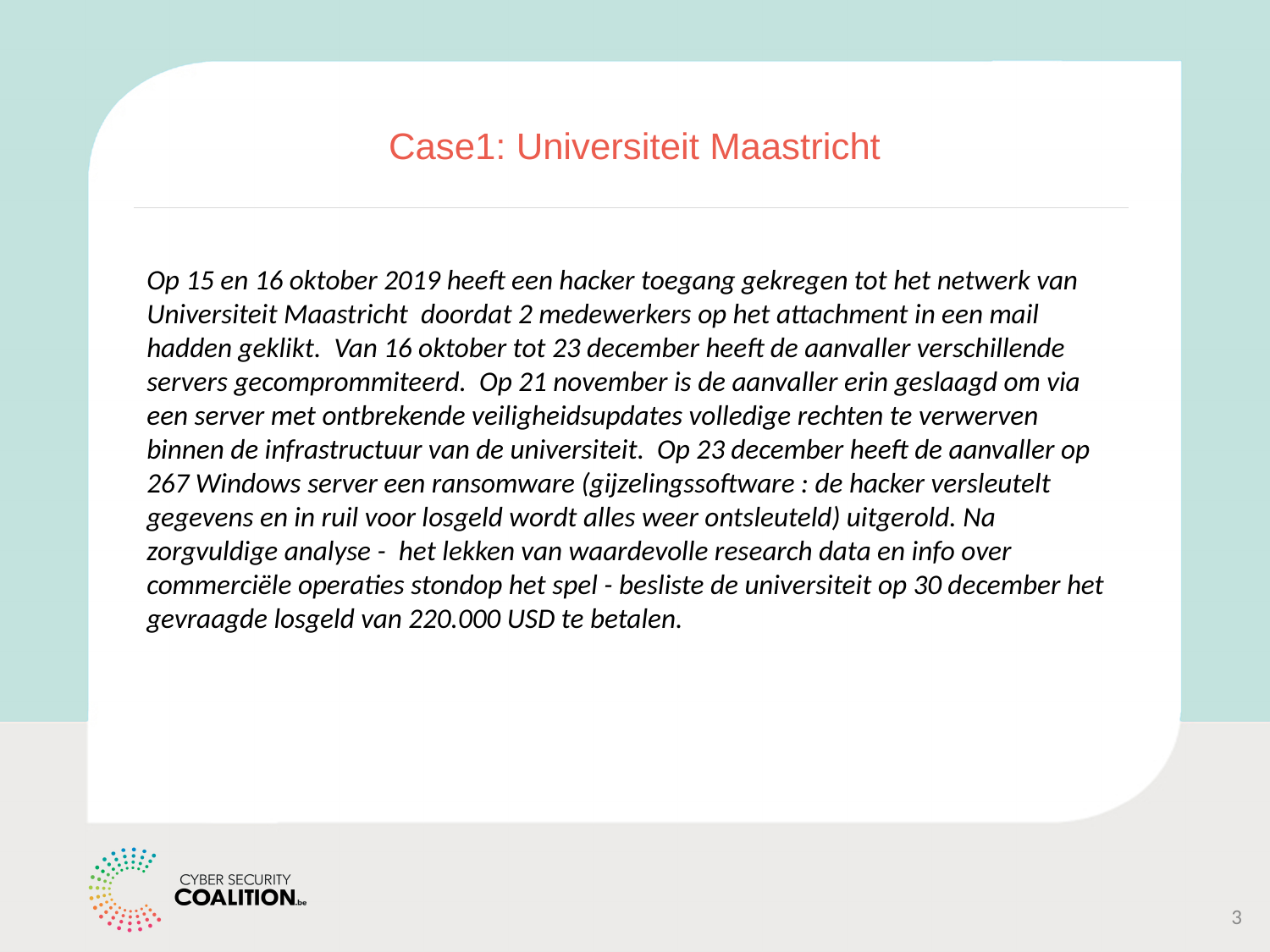

# Case1: Universiteit Maastricht
Op 15 en 16 oktober 2019 heeft een hacker toegang gekregen tot het netwerk van Universiteit Maastricht  doordat 2 medewerkers op het attachment in een mail hadden geklikt.  Van 16 oktober tot 23 december heeft de aanvaller verschillende servers gecomprommiteerd.  Op 21 november is de aanvaller erin geslaagd om via een server met ontbrekende veiligheidsupdates volledige rechten te verwerven binnen de infrastructuur van de universiteit.  Op 23 december heeft de aanvaller op 267 Windows server een ransomware (gijzelingssoftware : de hacker versleutelt gegevens en in ruil voor losgeld wordt alles weer ontsleuteld) uitgerold. Na zorgvuldige analyse -  het lekken van waardevolle research data en info over commerciële operaties stondop het spel - besliste de universiteit op 30 december het gevraagde losgeld van 220.000 USD te betalen.

3